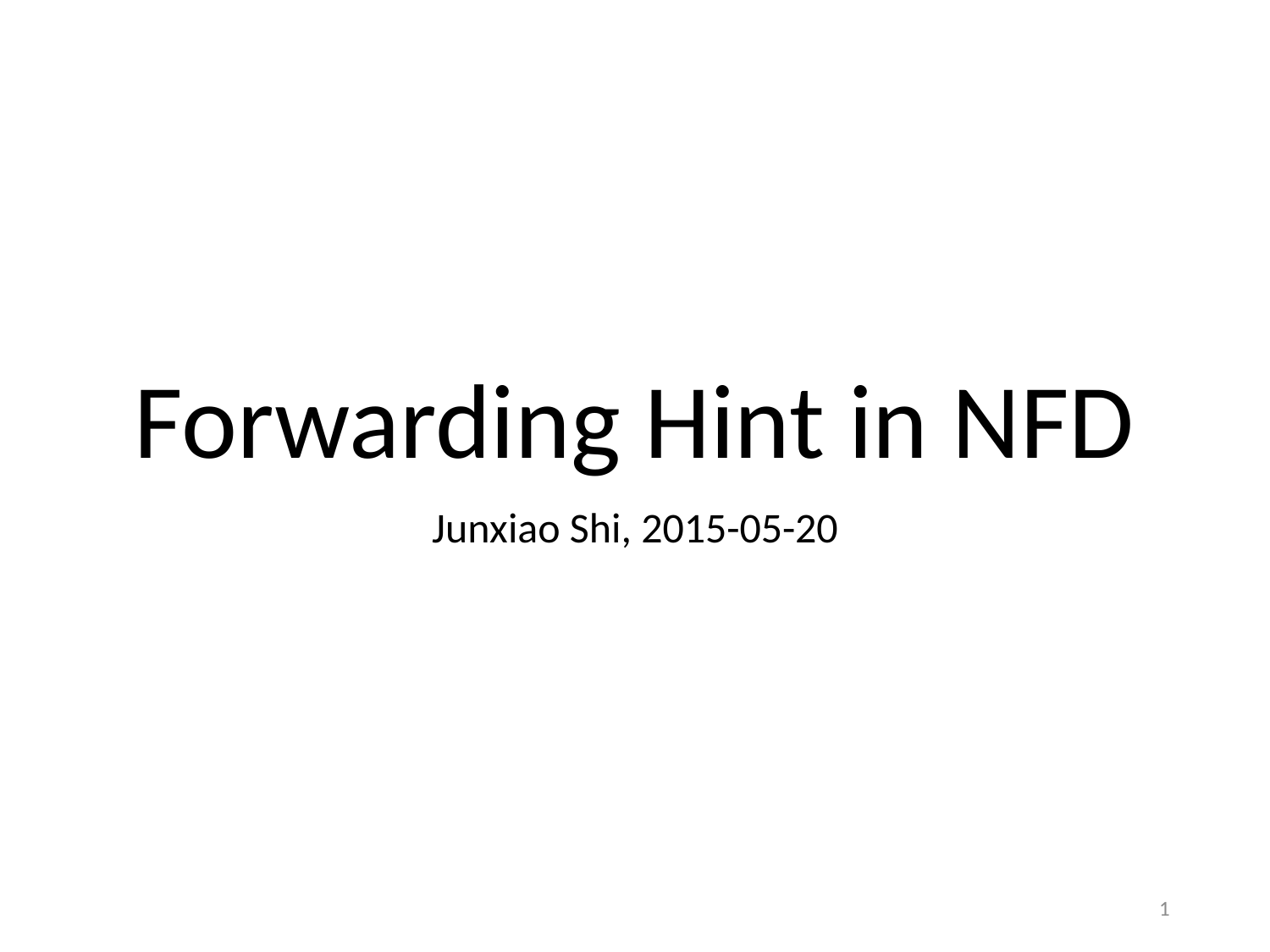

# Forwarding Hint in NFD
Junxiao Shi, 2015-05-20
1